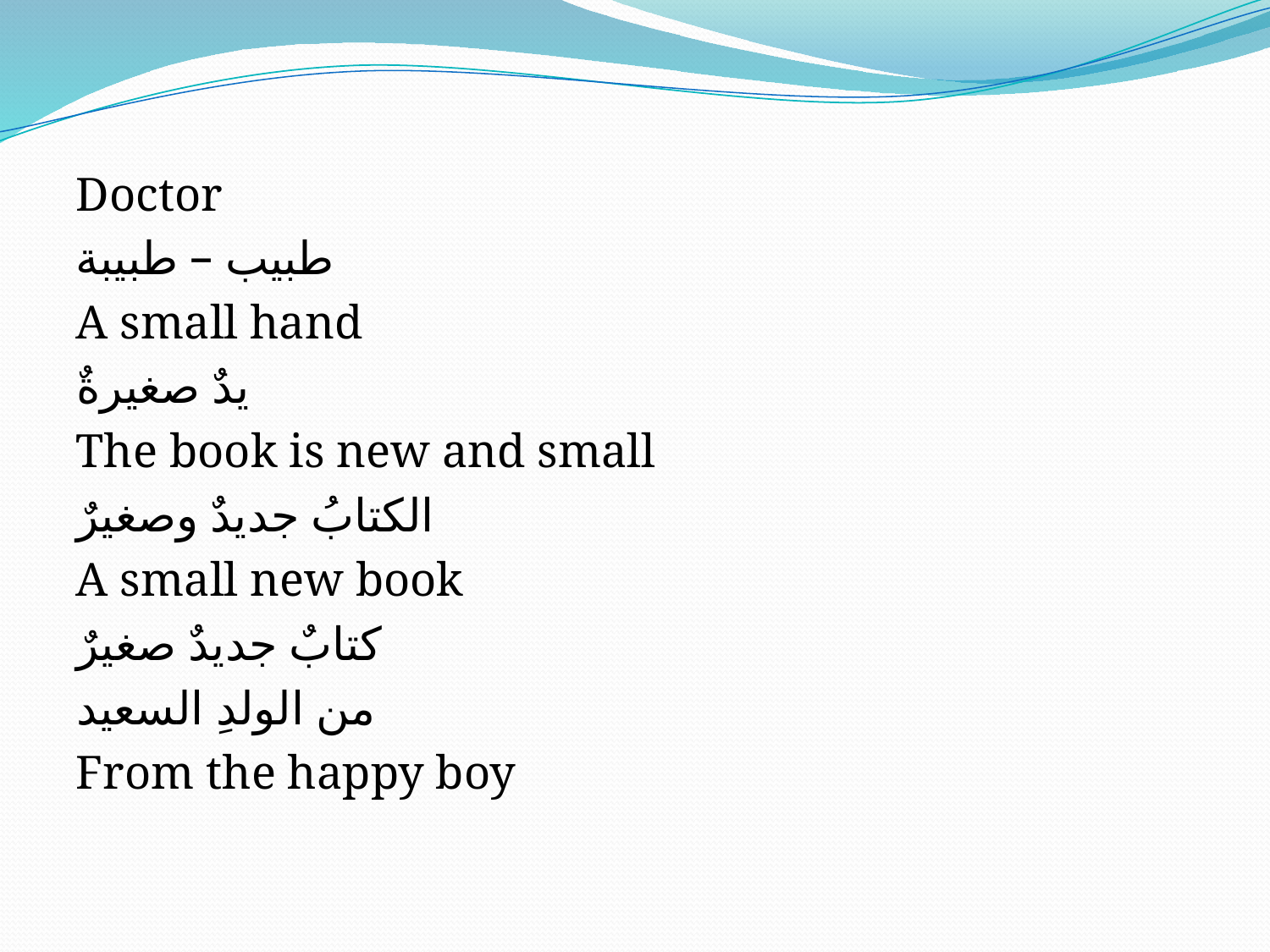

Doctor
طبيب – طبيبة
A small hand
يدٌ صغيرةٌ
The book is new and small
الكتابُ جديدٌ وصغيرٌ
A small new book
كتابٌ جديدٌ صغيرٌ
من الولدِ السعيد
From the happy boy